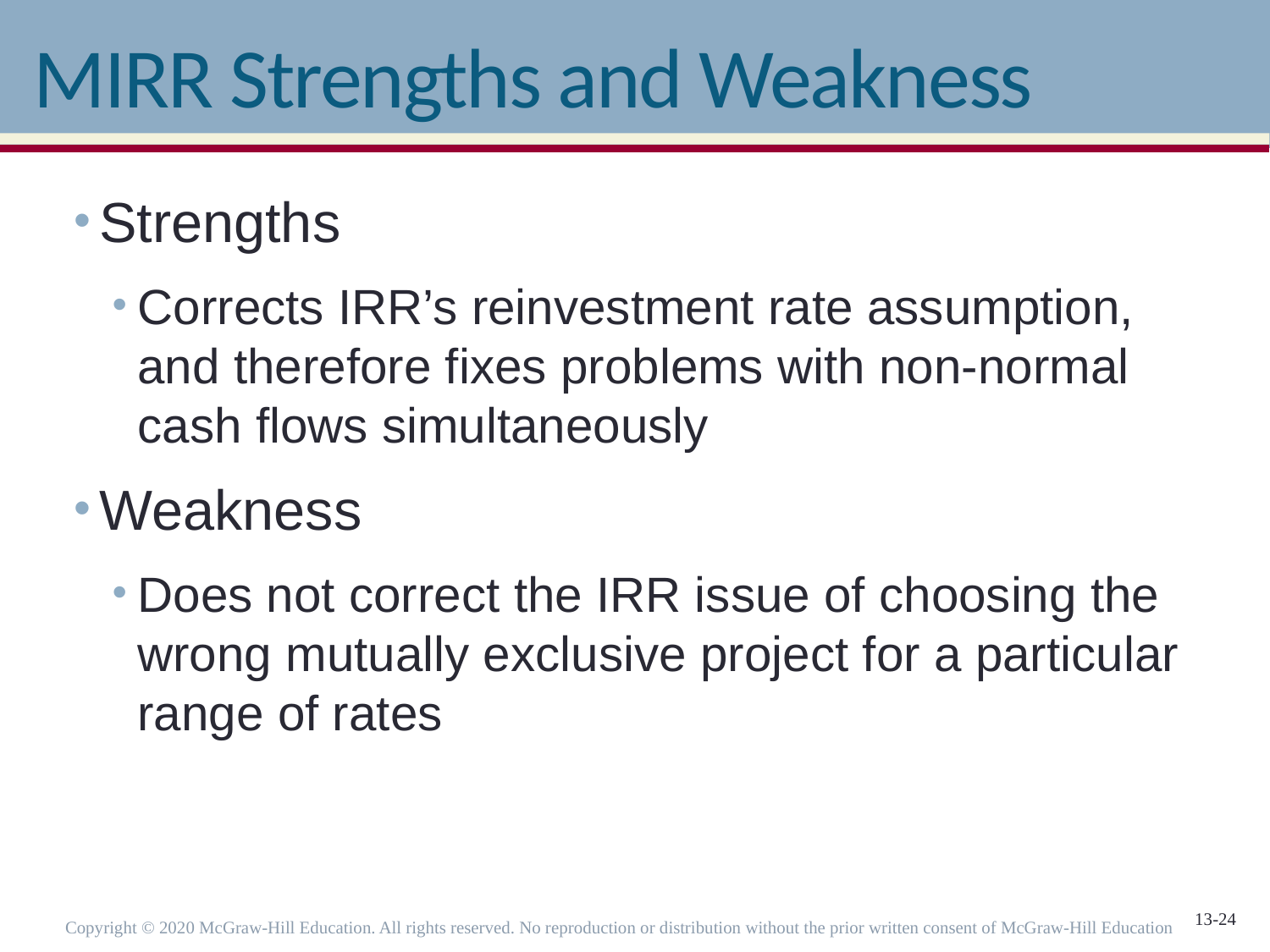

# MIRR Strengths and Weakness
Strengths
Corrects IRR’s reinvestment rate assumption, and therefore fixes problems with non-normal cash flows simultaneously
Weakness
Does not correct the IRR issue of choosing the wrong mutually exclusive project for a particular range of rates
Copyright © 2020 McGraw-Hill Education. All rights reserved. No reproduction or distribution without the prior written consent of McGraw-Hill Education